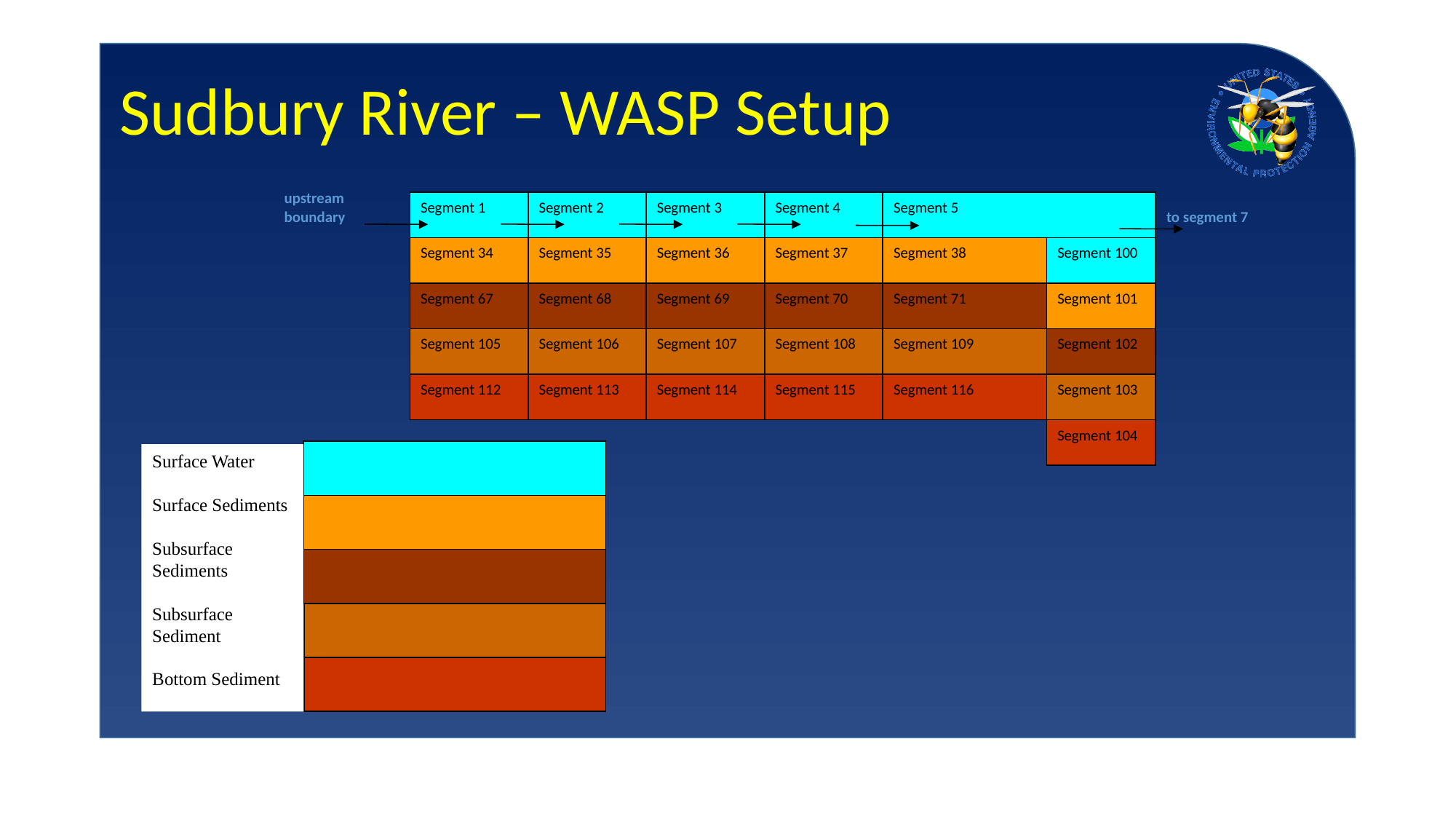

Sudbury River – WASP Setup
upstream
boundary

Segment 1
Segment 34
Segment 67
Segment 105
Segment 112
Segment 2
Segment 35
Segment 68
Segment 106
Segment 113
Segment 3
Segment 36
Segment 69
Segment 107
Segment 114
Segment 4
Segment 37
Segment 70
Segment 108
Segment 115
Segment 5
to segment 7

Segment 38
Segment 71
Segment 100
Segment 101
Segment 102
Segment 109
Segment 116
Segment 103
Segment 104

Surface Water

Surface Sediments

Subsurface Sediments

Subsurface Sediment

Bottom Sediment